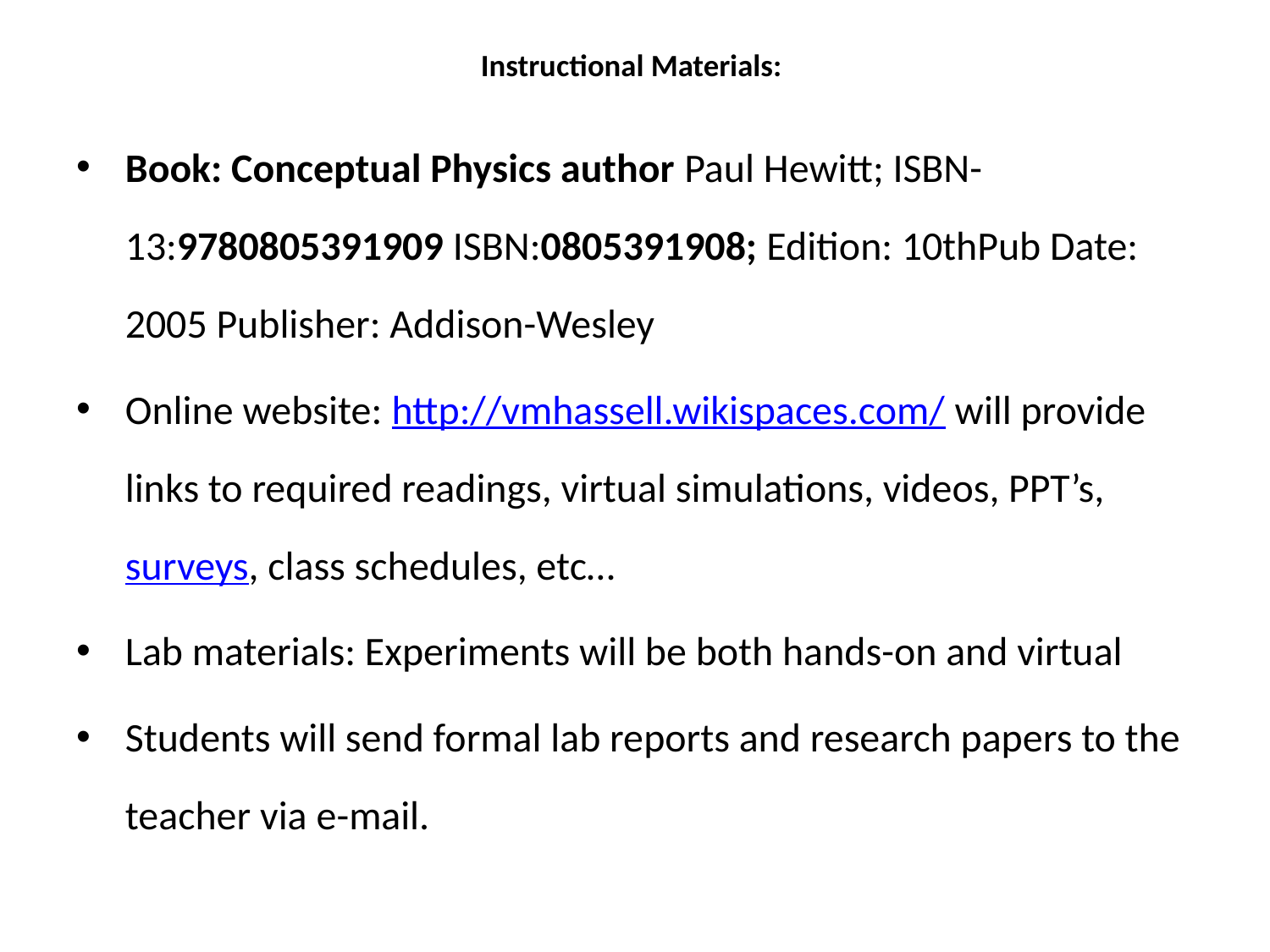

# Instructional Materials:
Book: Conceptual Physics author Paul Hewitt; ISBN-13:9780805391909 ISBN:0805391908; Edition: 10thPub Date: 2005 Publisher: Addison-Wesley
Online website: http://vmhassell.wikispaces.com/ will provide links to required readings, virtual simulations, videos, PPT’s, surveys, class schedules, etc…
Lab materials: Experiments will be both hands-on and virtual
Students will send formal lab reports and research papers to the teacher via e-mail.